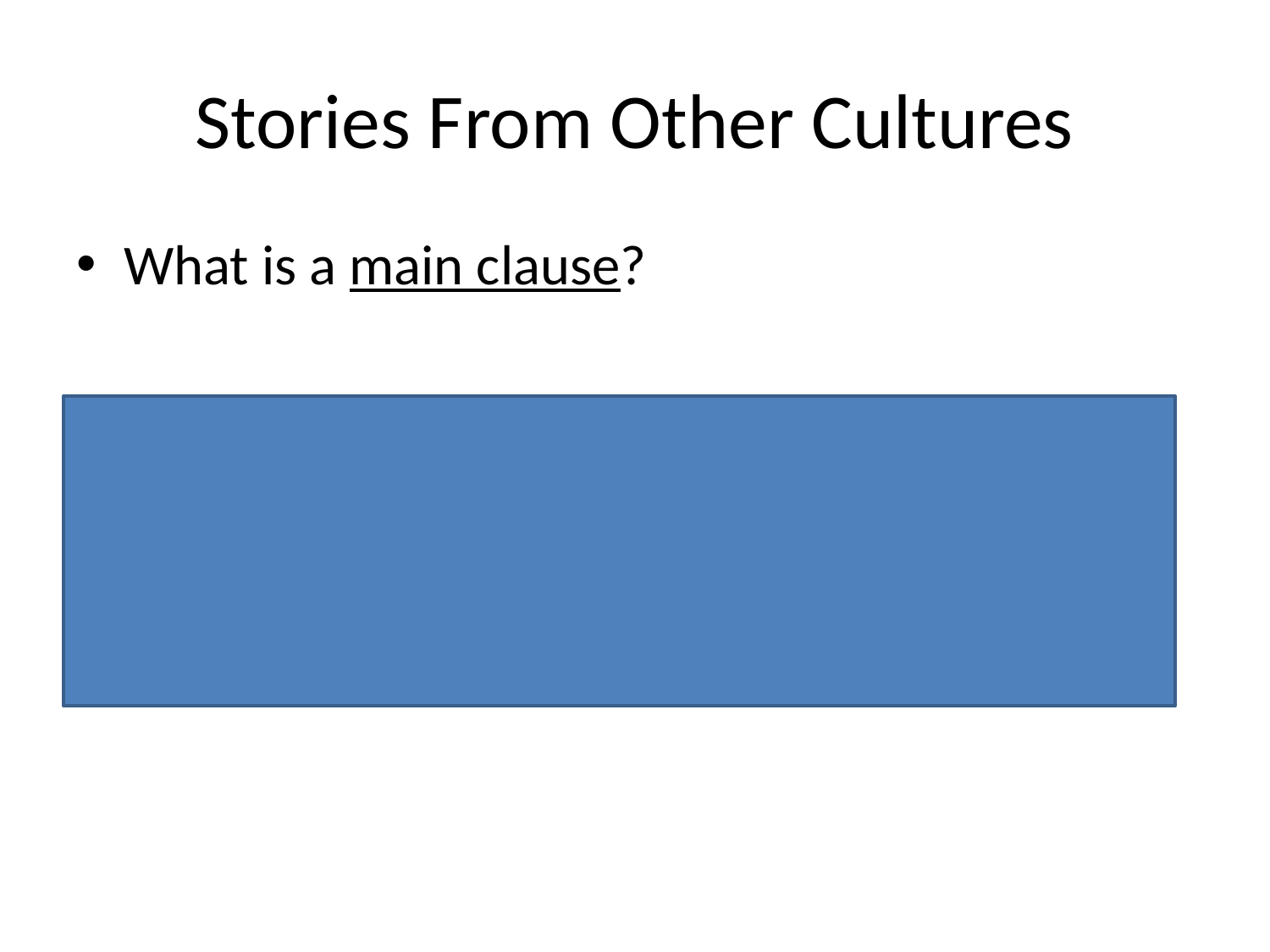

# Stories From Other Cultures
What is a main clause?

A main clause contains a subject and a verb and can act as a sentence on its own e.g.
We drove to the shop.